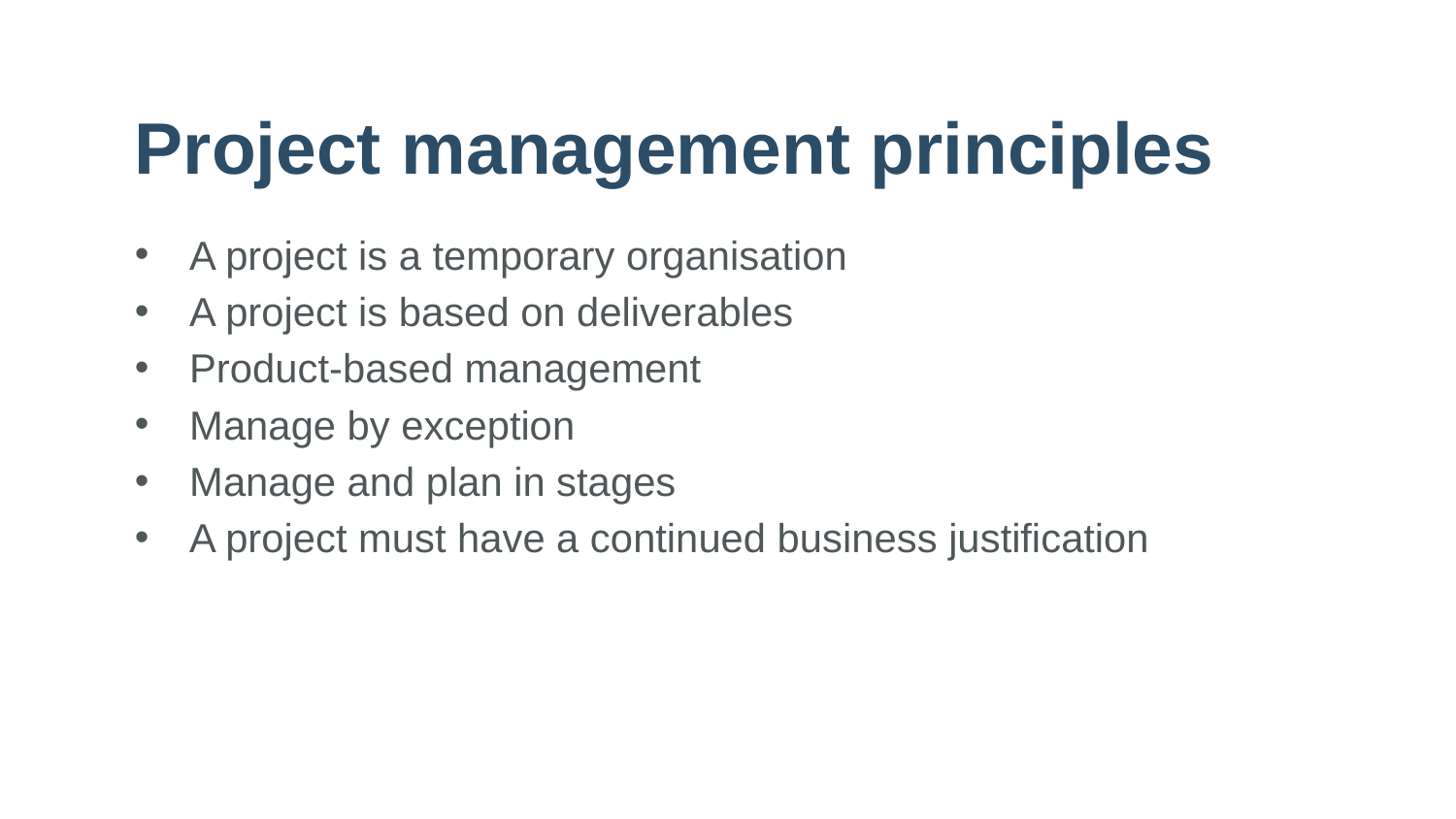

# Project management principles
A project is a temporary organisation
A project is based on deliverables
Product-based management
Manage by exception
Manage and plan in stages
A project must have a continued business justification